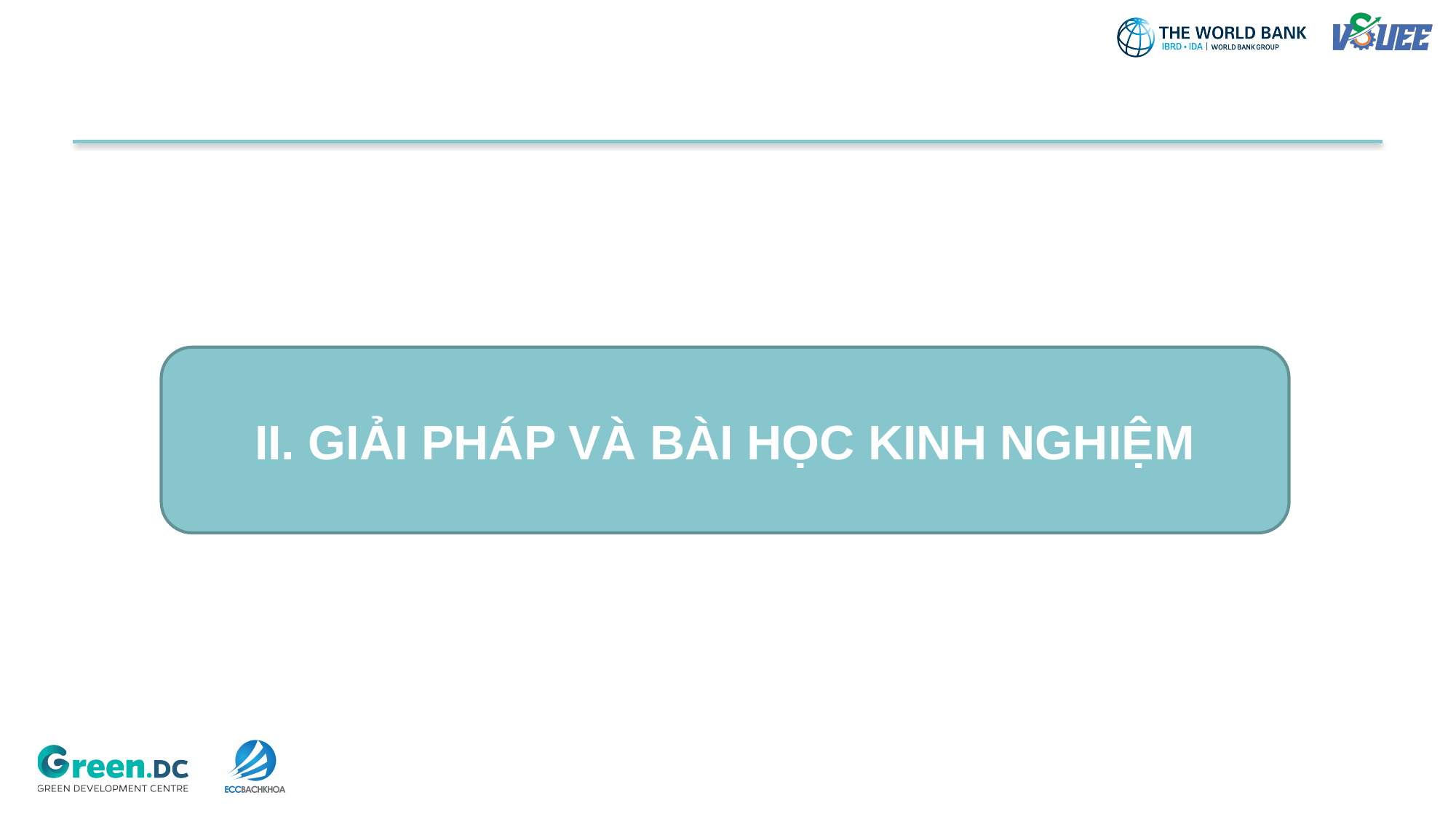

II. GIẢI PHÁP VÀ BÀI HỌC KINH NGHIỆM